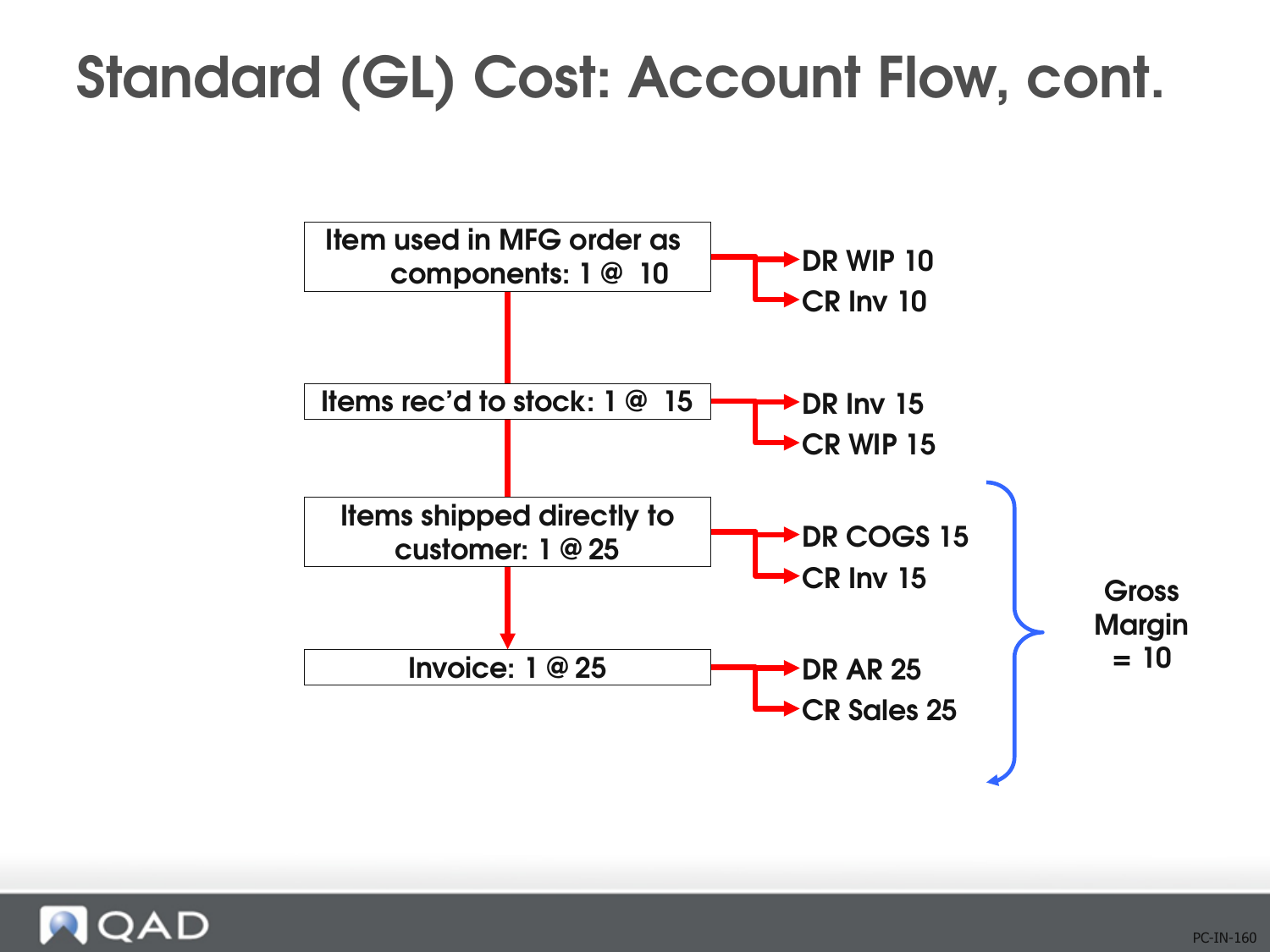

# Standard (GL) Cost: Account Flow, cont.
Item used in MFG order as
components: 1 @  10
DR WIP 10
Title
CR Inv 10
DR Inv 15
Items rec’d to stock: 1 @  15
CR WIP 15

Items shipped directly to customer: 1 @ 25
DR COGS 15
CR Inv 15
Gross Margin
= 10
DR AR 25
Invoice: 1 @ 25
CR Sales 25
PC-IN-160